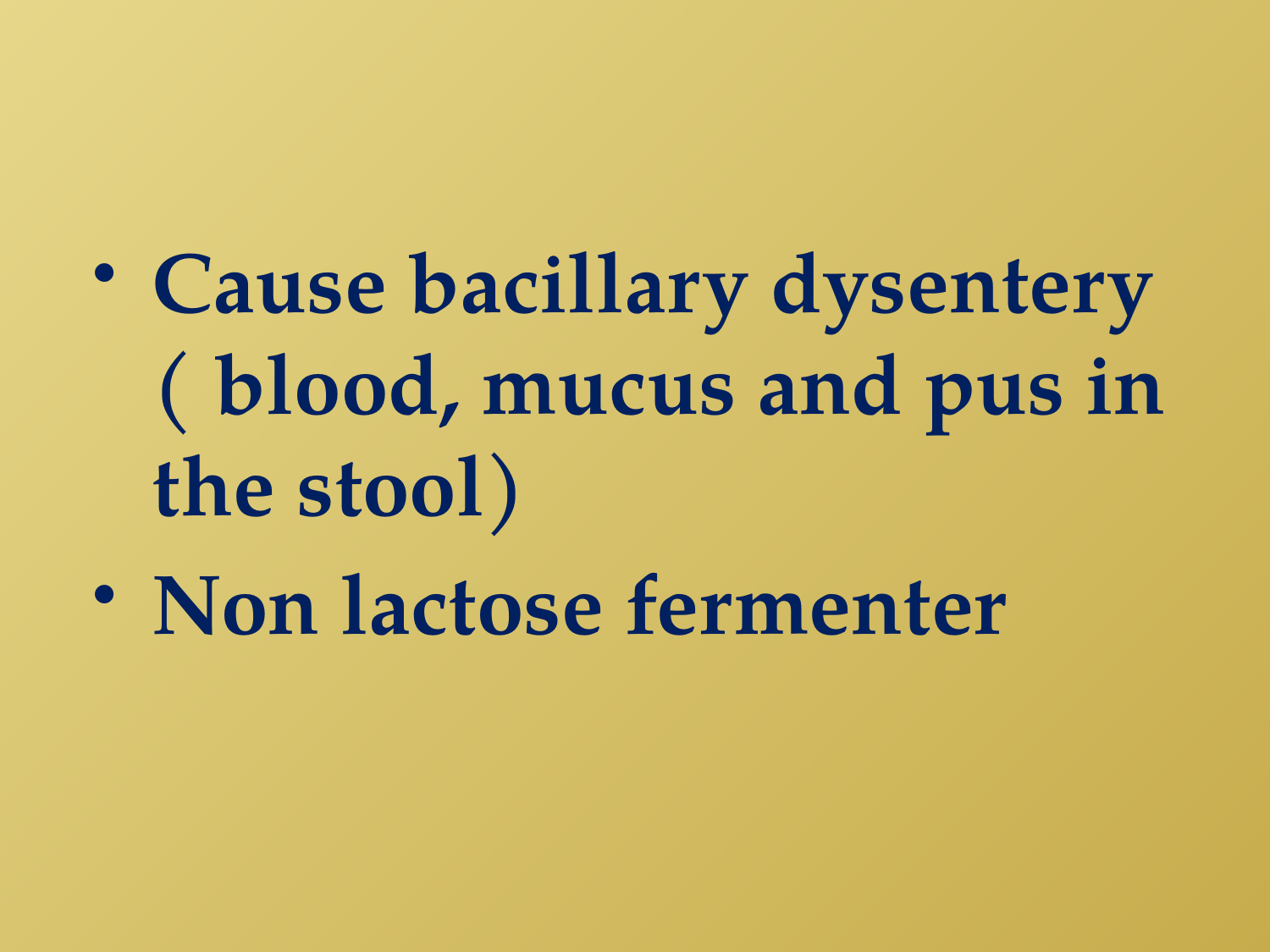

#
Cause bacillary dysentery ( blood, mucus and pus in the stool)
Non lactose fermenter